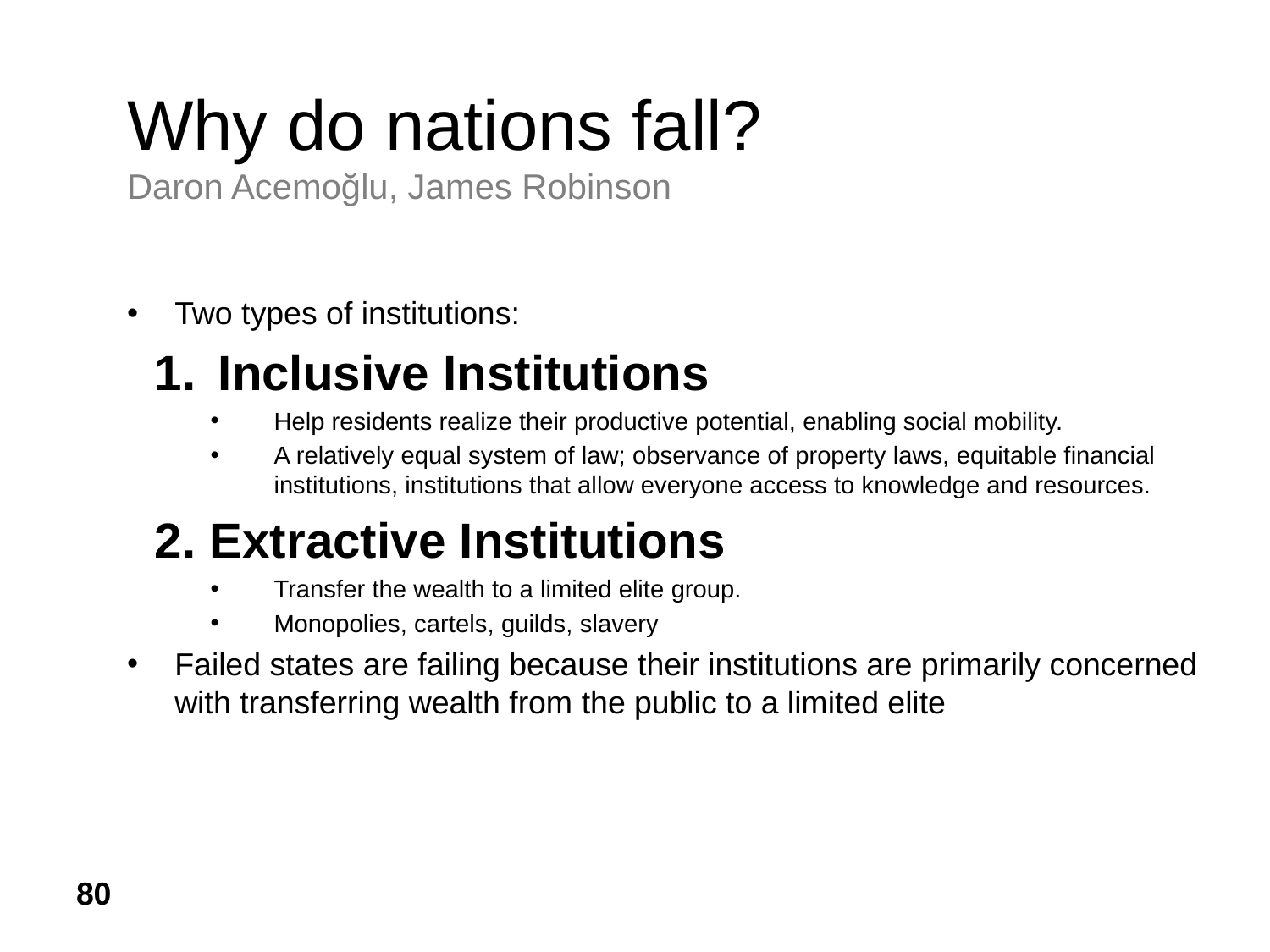

# Why do nations fall? Daron Acemoğlu, James Robinson

Two types of institutions:
Inclusive Institutions
Help residents realize their productive potential, enabling social mobility.
A relatively equal system of law; observance of property laws, equitable financial institutions, institutions that allow everyone access to knowledge and resources.
2. Extractive Institutions
Transfer the wealth to a limited elite group.
Monopolies, cartels, guilds, slavery
Failed states are failing because their institutions are primarily concerned with transferring wealth from the public to a limited elite

80